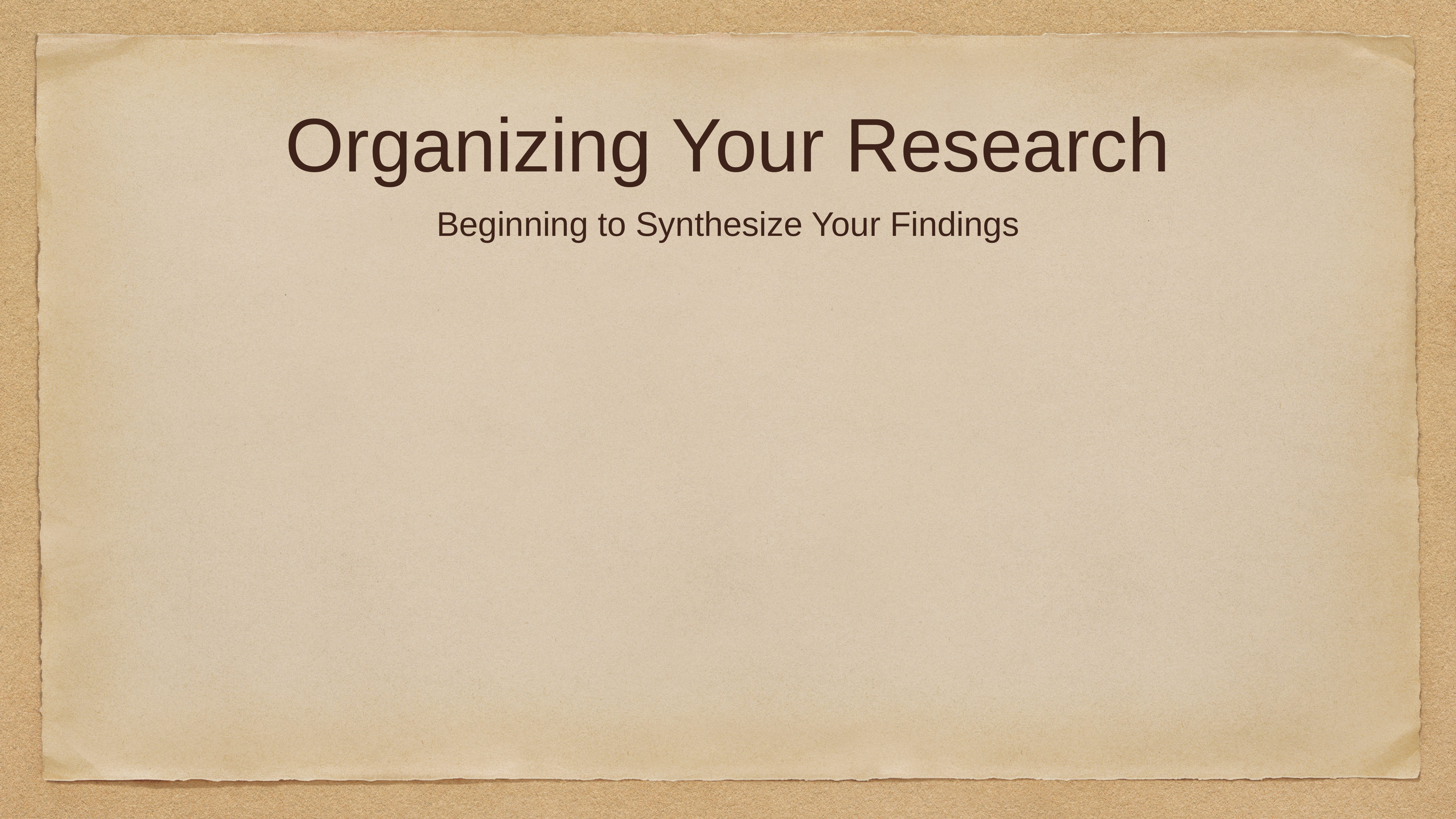

# Organizing Your Research
Beginning to Synthesize Your Findings